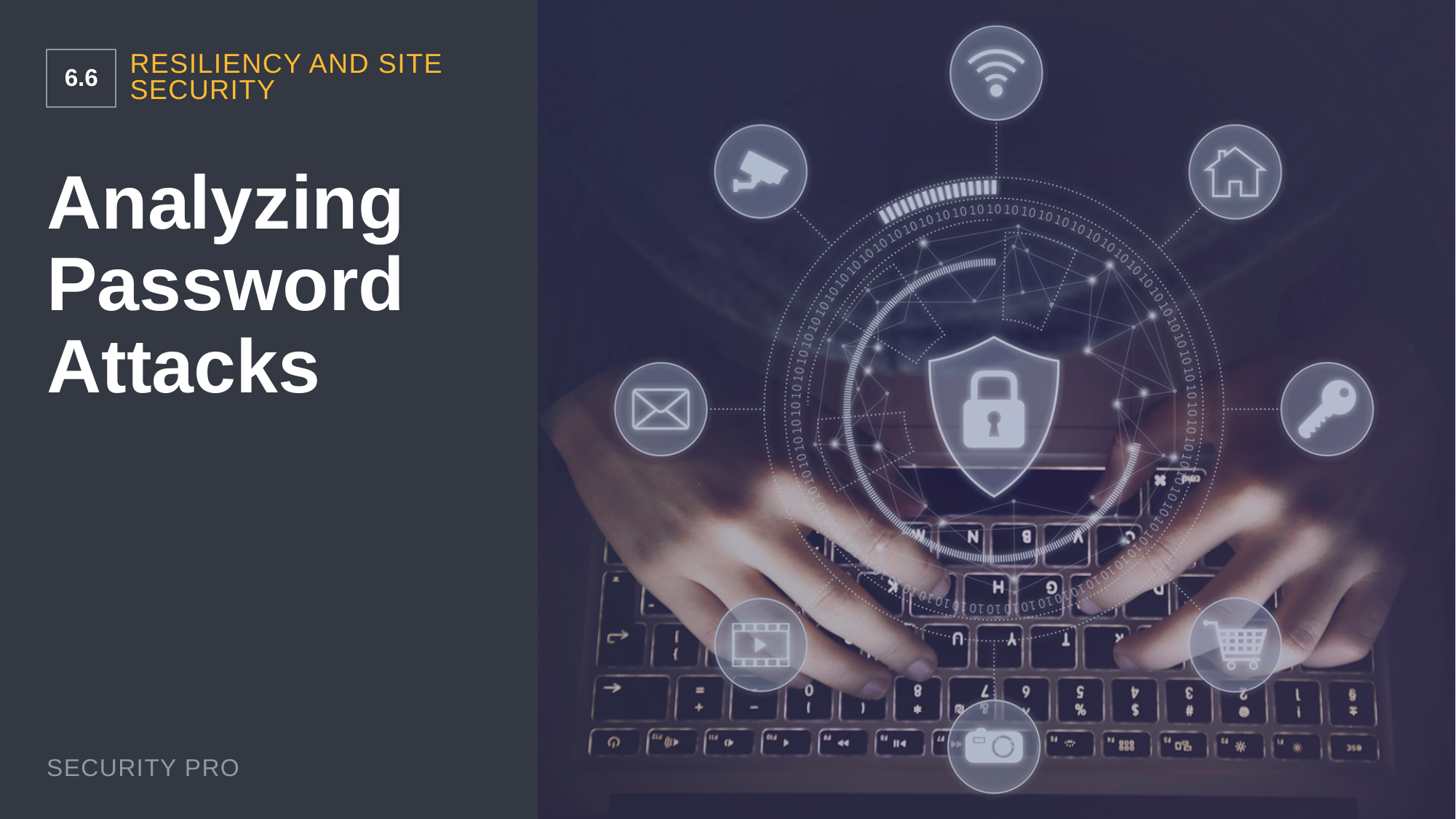

6.6
Resiliency and Site Security
# Analyzing Password Attacks
Security Pro